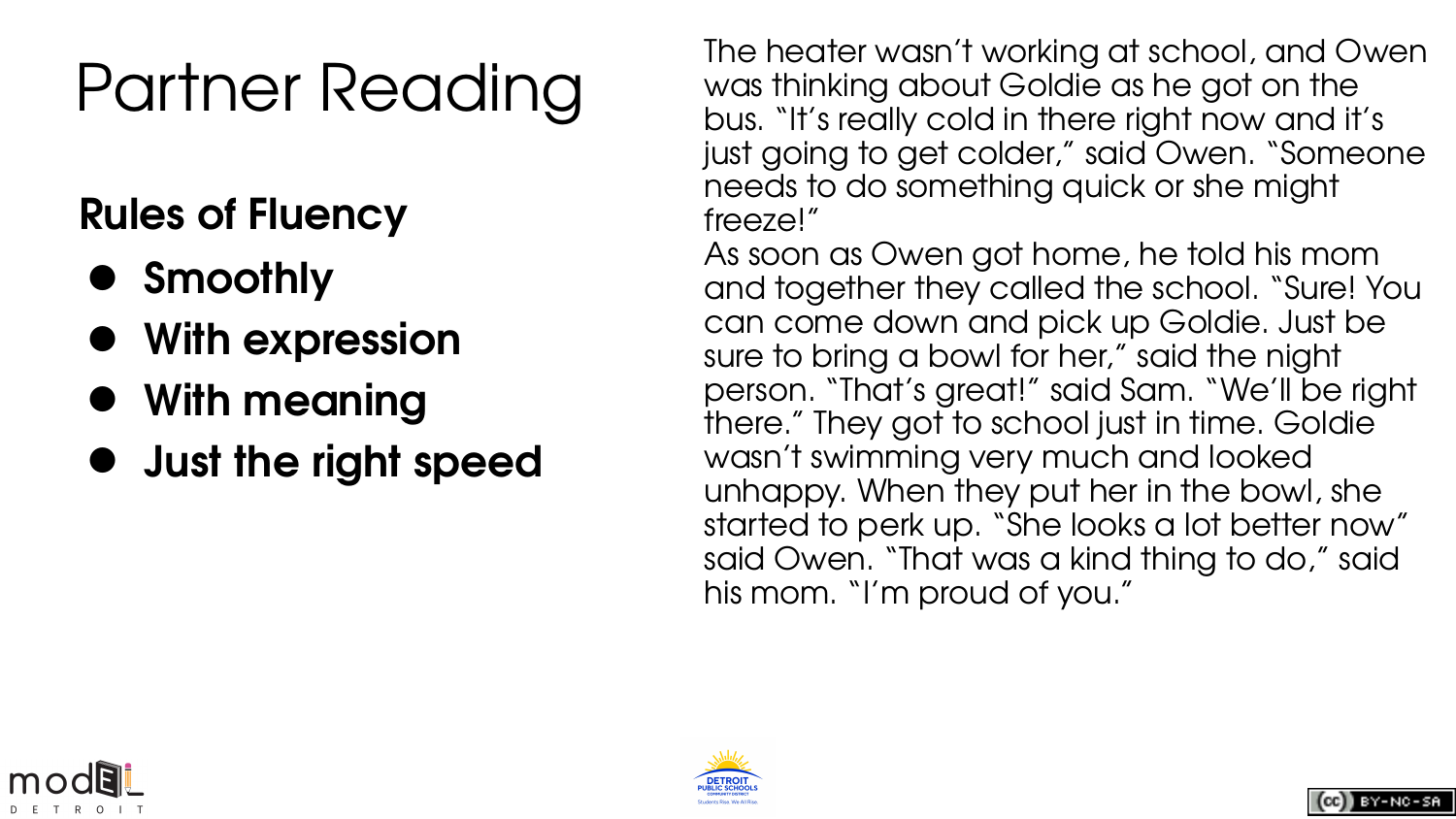

The heater wasn’t working at school, and Owen was thinking about Goldie as he got on the bus. “It’s really cold in there right now and it’s just going to get colder,” said Owen. “Someone needs to do something quick or she might freeze!”
As soon as Owen got home, he told his mom and together they called the school. “Sure! You can come down and pick up Goldie. Just be sure to bring a bowl for her,” said the night person. “That’s great!” said Sam. “We’ll be right there.” They got to school just in time. Goldie wasn’t swimming very much and looked unhappy. When they put her in the bowl, she started to perk up. “She looks a lot better now”
said Owen. “That was a kind thing to do,” said his mom. “I’m proud of you.”
Partner Reading
  Rules of Fluency
Smoothly
With expression
With meaning
Just the right speed